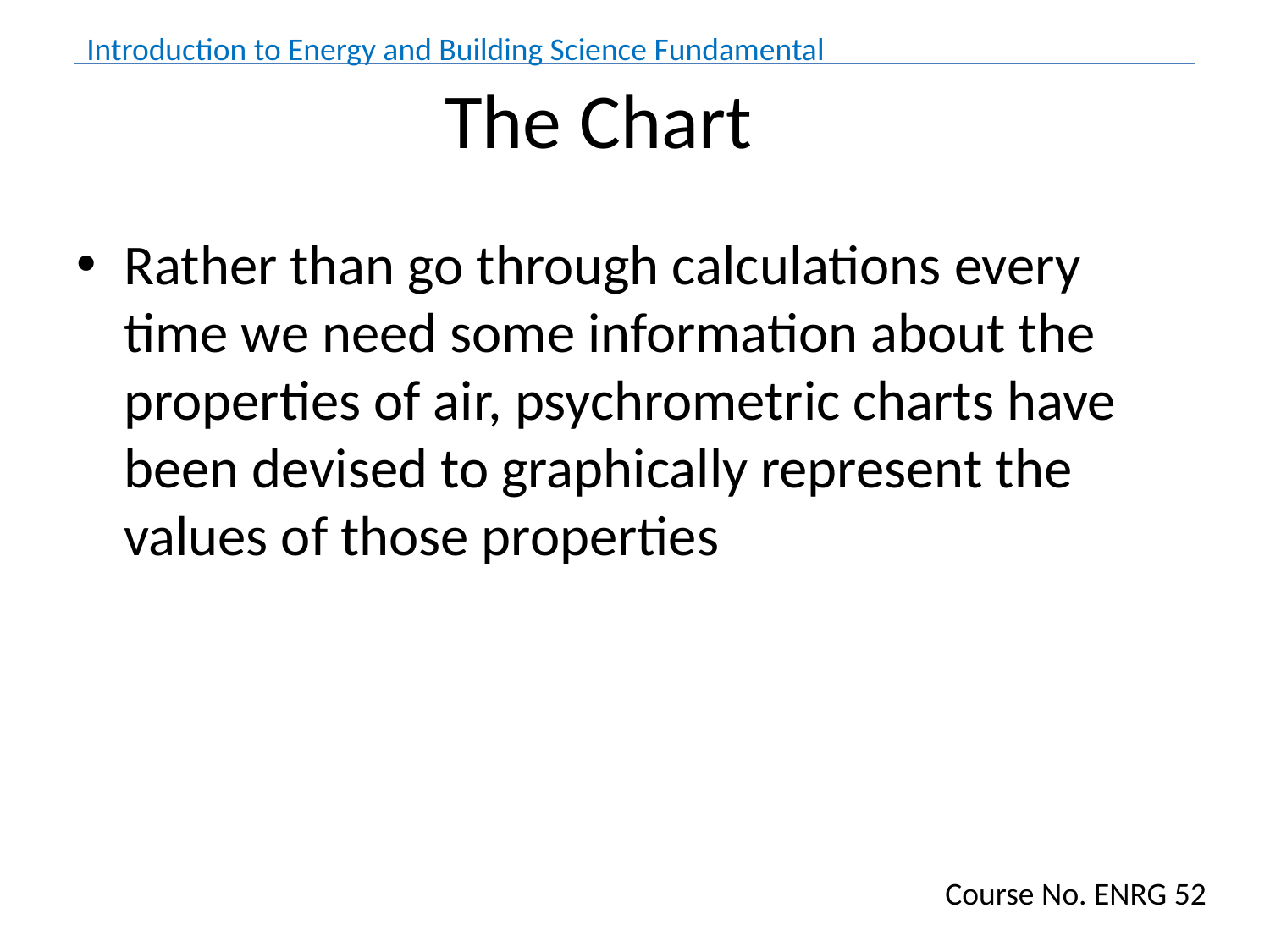

# The Chart
Rather than go through calculations every time we need some information about the properties of air, psychrometric charts have been devised to graphically represent the values of those properties